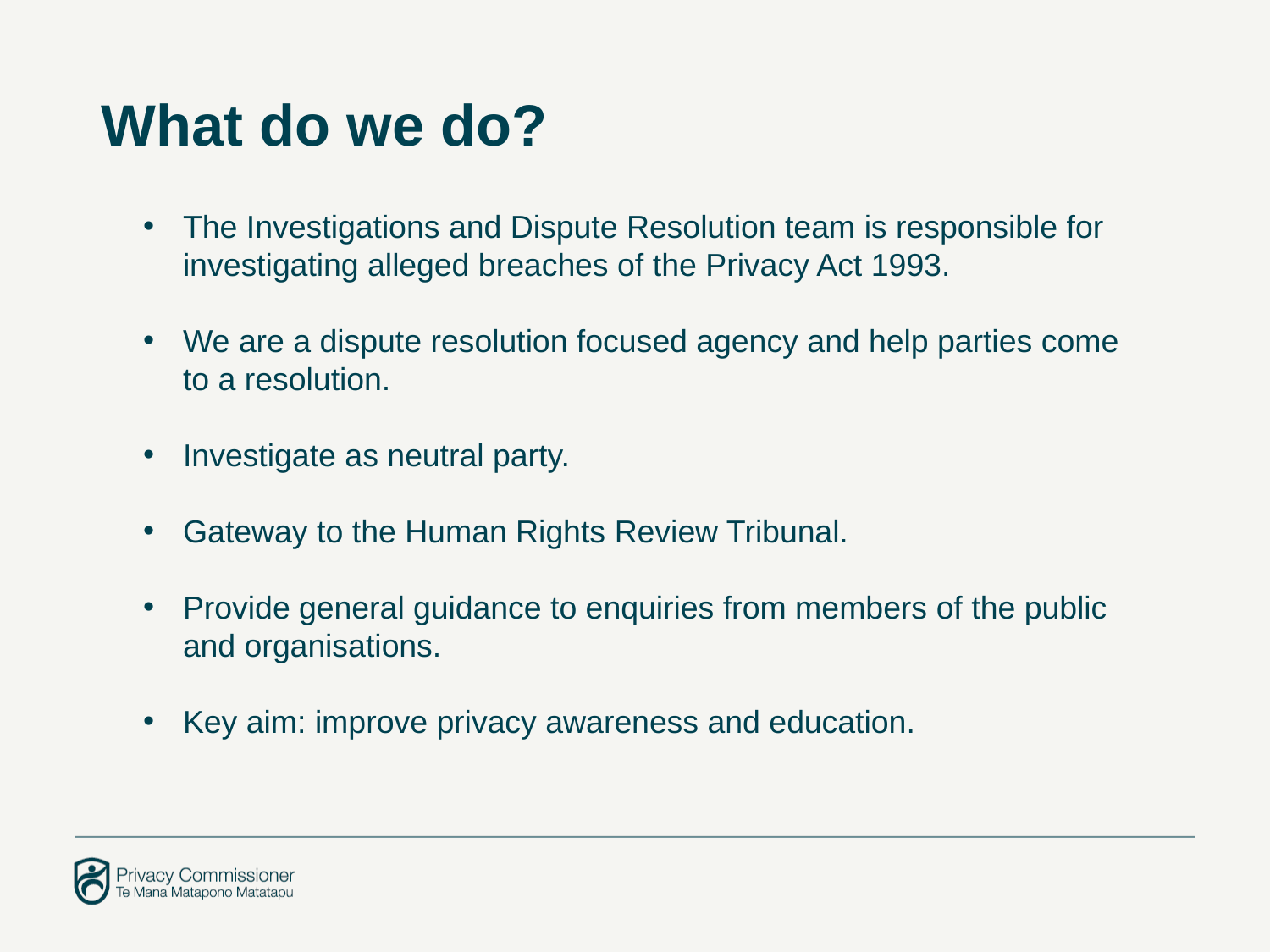

What do we do?
The Investigations and Dispute Resolution team is responsible for investigating alleged breaches of the Privacy Act 1993.

We are a dispute resolution focused agency and help parties come to a resolution.

Investigate as neutral party.

Gateway to the Human Rights Review Tribunal.

Provide general guidance to enquiries from members of the public and organisations.

Key aim: improve privacy awareness and education.